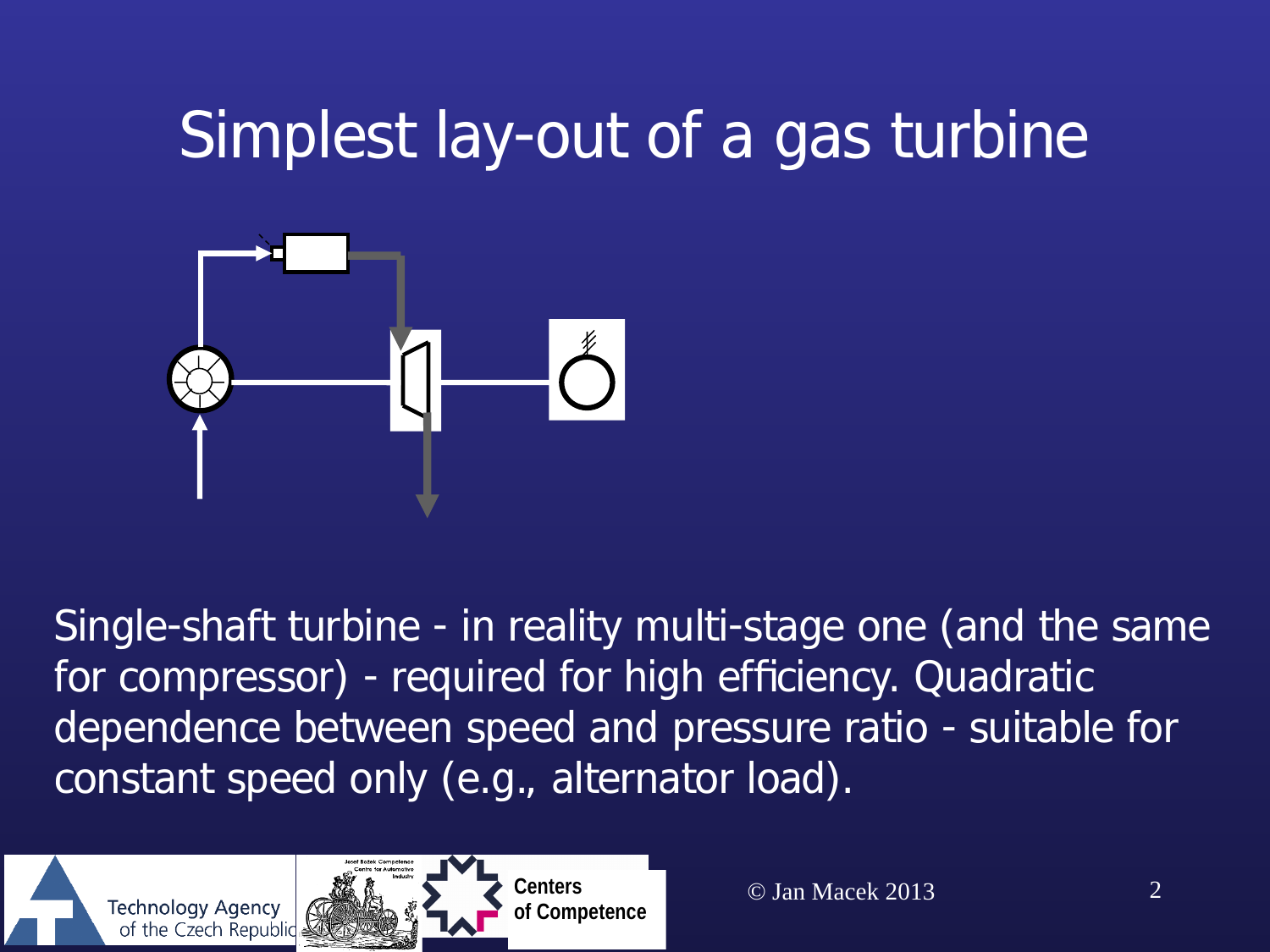

# Simplest lay-out of a gas turbine

Single-shaft turbine - in reality multi-stage one (and the same for compressor) - required for high efficiency. Quadratic dependence between speed and pressure ratio - suitable for constant speed only (e.g., alternator load).
6.3.2015
2
© Jan Macek 2013